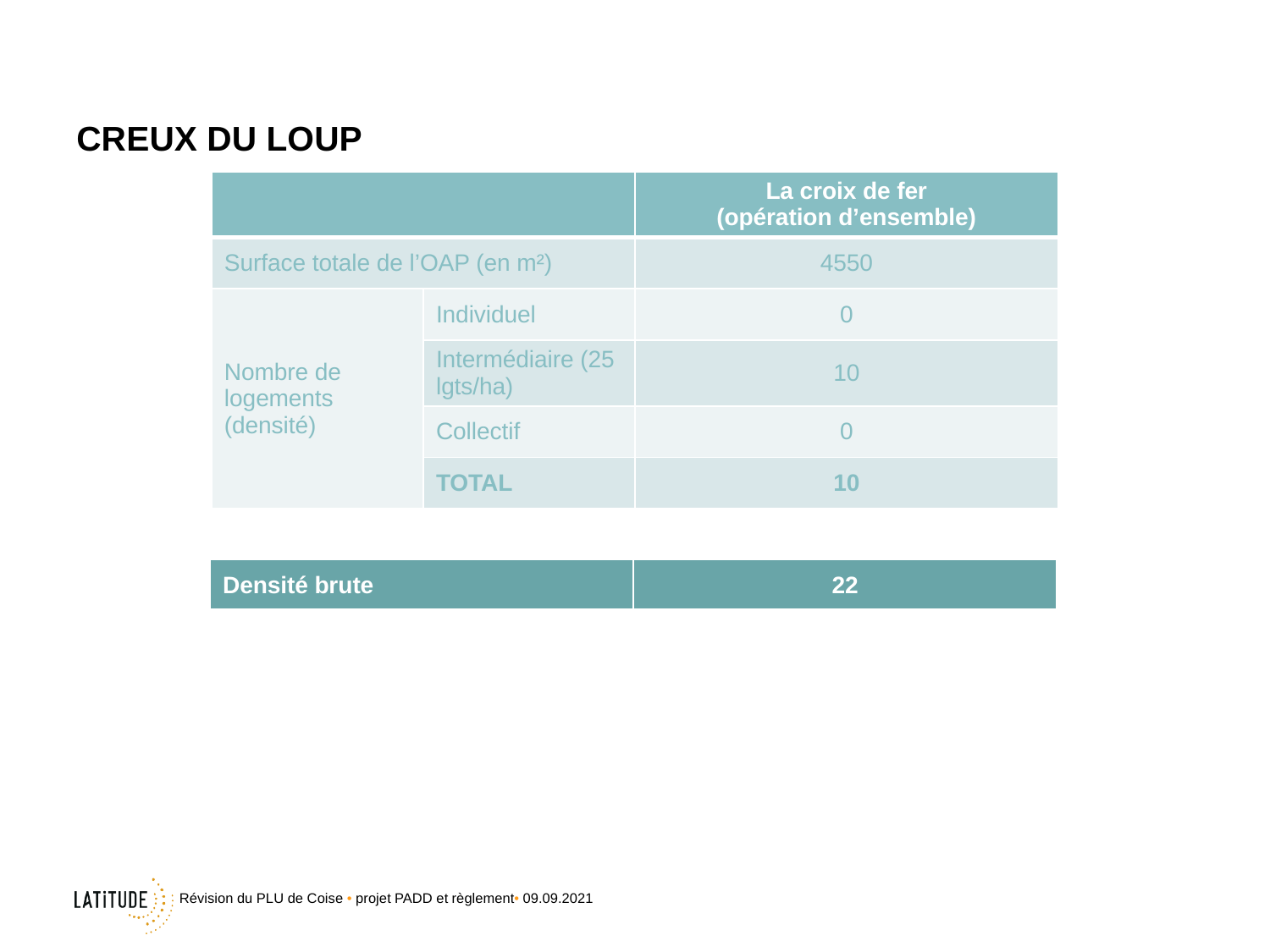

# Creux du loup
|  |  | La croix de fer (opération d’ensemble) |
| --- | --- | --- |
| Surface totale de l’OAP (en m²) |  | 4550 |
| Nombre de logements (densité) | Individuel | 0 |
|  | Intermédiaire (25 lgts/ha) | 10 |
|  | Collectif | 0 |
|  | TOTAL | 10 |
| Densité brute | 22 |
| --- | --- |